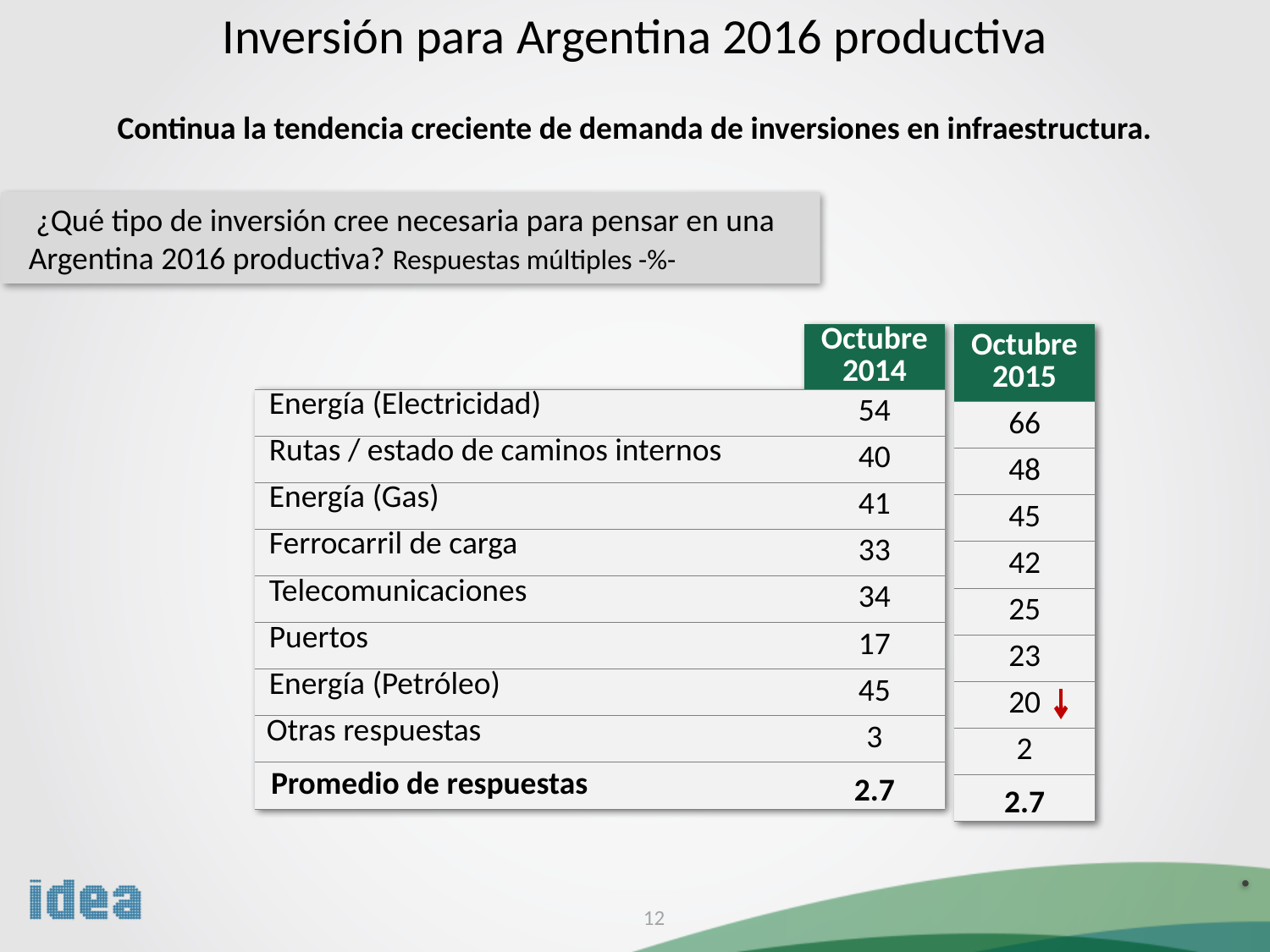

Inversión para Argentina 2016 productiva
Continua la tendencia creciente de demanda de inversiones en infraestructura.
 ¿Qué tipo de inversión cree necesaria para pensar en una Argentina 2016 productiva? Respuestas múltiples -%-
|  | Octubre 2014 |
| --- | --- |
| Energía (Electricidad) | 54 |
| Rutas / estado de caminos internos | 40 |
| Energía (Gas) | 41 |
| Ferrocarril de carga | 33 |
| Telecomunicaciones | 34 |
| Puertos | 17 |
| Energía (Petróleo) | 45 |
| Otras respuestas | 3 |
| Promedio de respuestas | 2.7 |
| Octubre 2015 |
| --- |
| 66 |
| 48 |
| 45 |
| 42 |
| 25 |
| 23 |
| 20 |
| 2 |
| 2.7 |

12